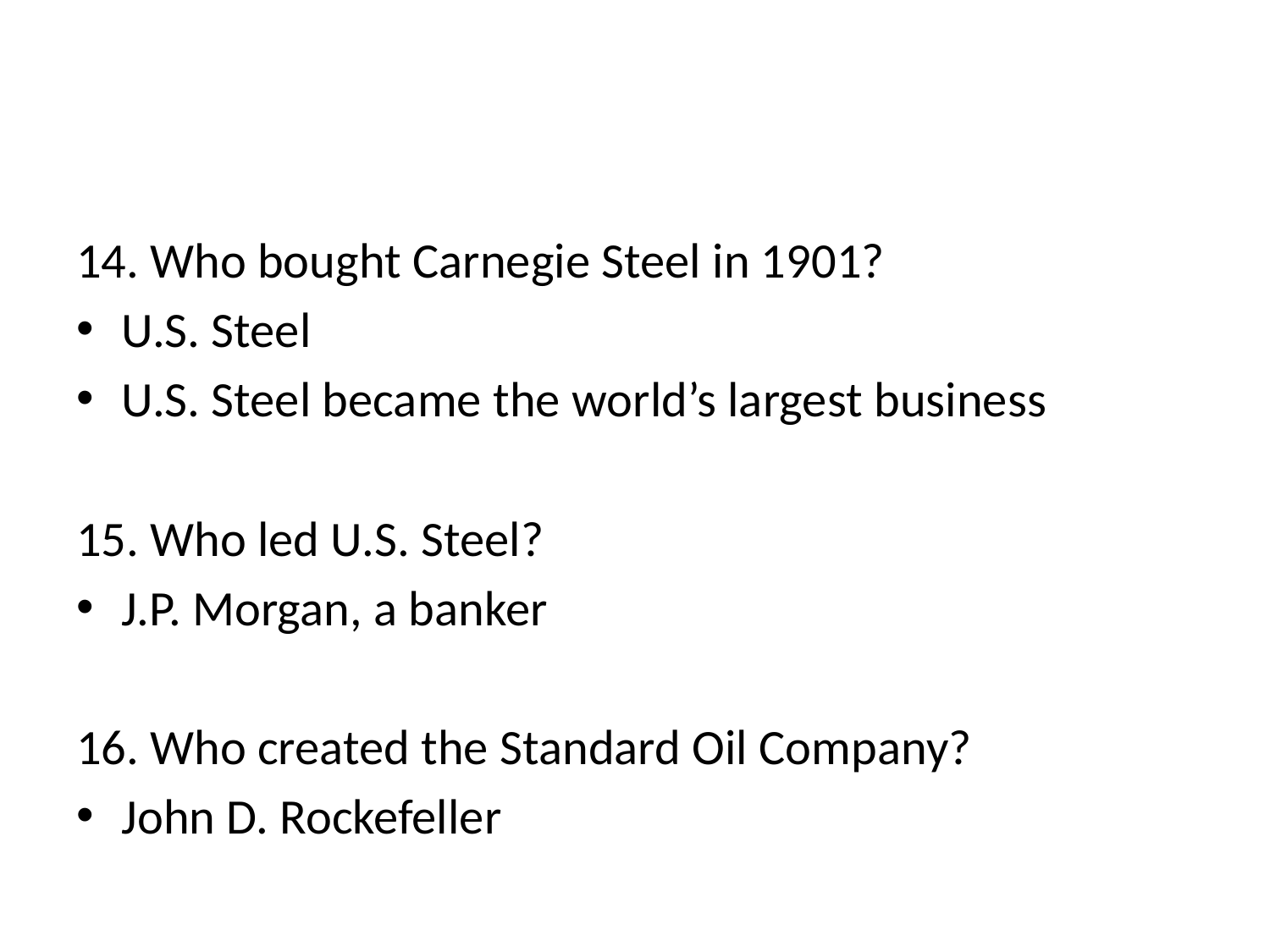

#
14. Who bought Carnegie Steel in 1901?
U.S. Steel
U.S. Steel became the world’s largest business

15. Who led U.S. Steel?
J.P. Morgan, a banker

16. Who created the Standard Oil Company?
John D. Rockefeller